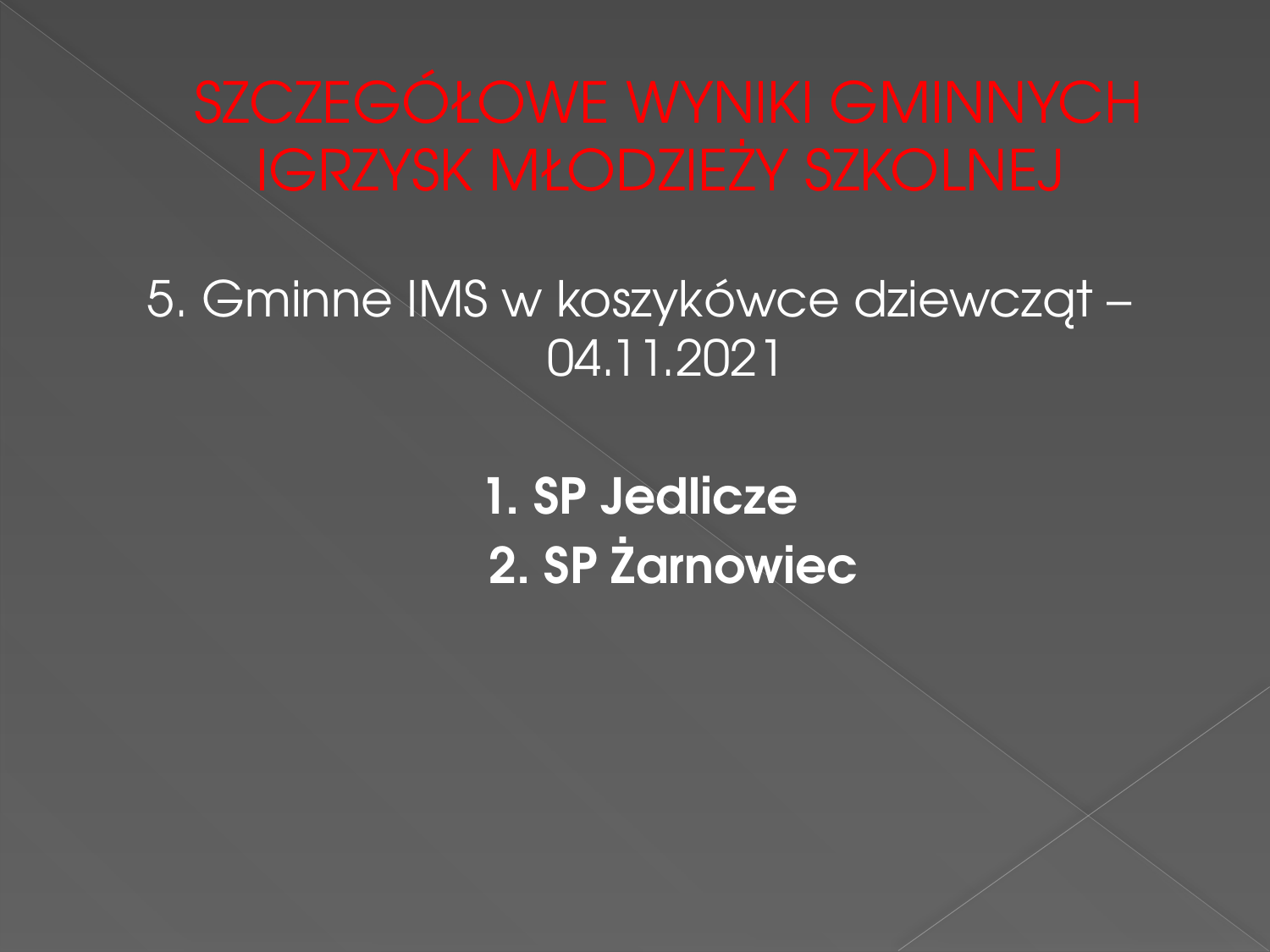

# SZCZEGÓŁOWE WYNIKI GMINNYCH IGRZYSK MŁODZIEŻY SZKOLNEJ
5. Gminne IMS w koszykówce dziewcząt – 04.11.2021

 1. SP Jedlicze
     2. SP Żarnowiec